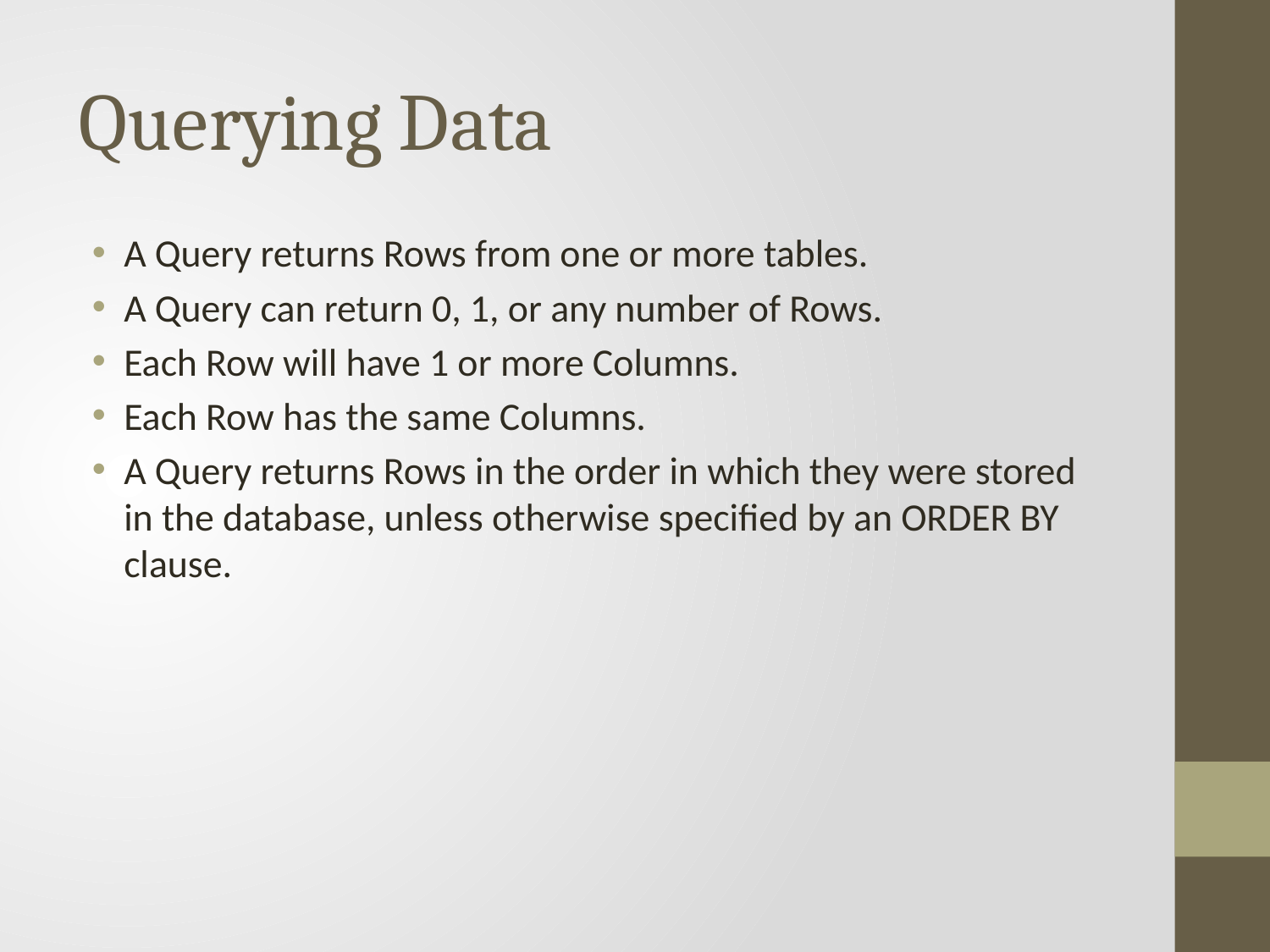

# Querying Data
A Query returns Rows from one or more tables.
A Query can return 0, 1, or any number of Rows.
Each Row will have 1 or more Columns.
Each Row has the same Columns.
A Query returns Rows in the order in which they were stored in the database, unless otherwise specified by an ORDER BY clause.